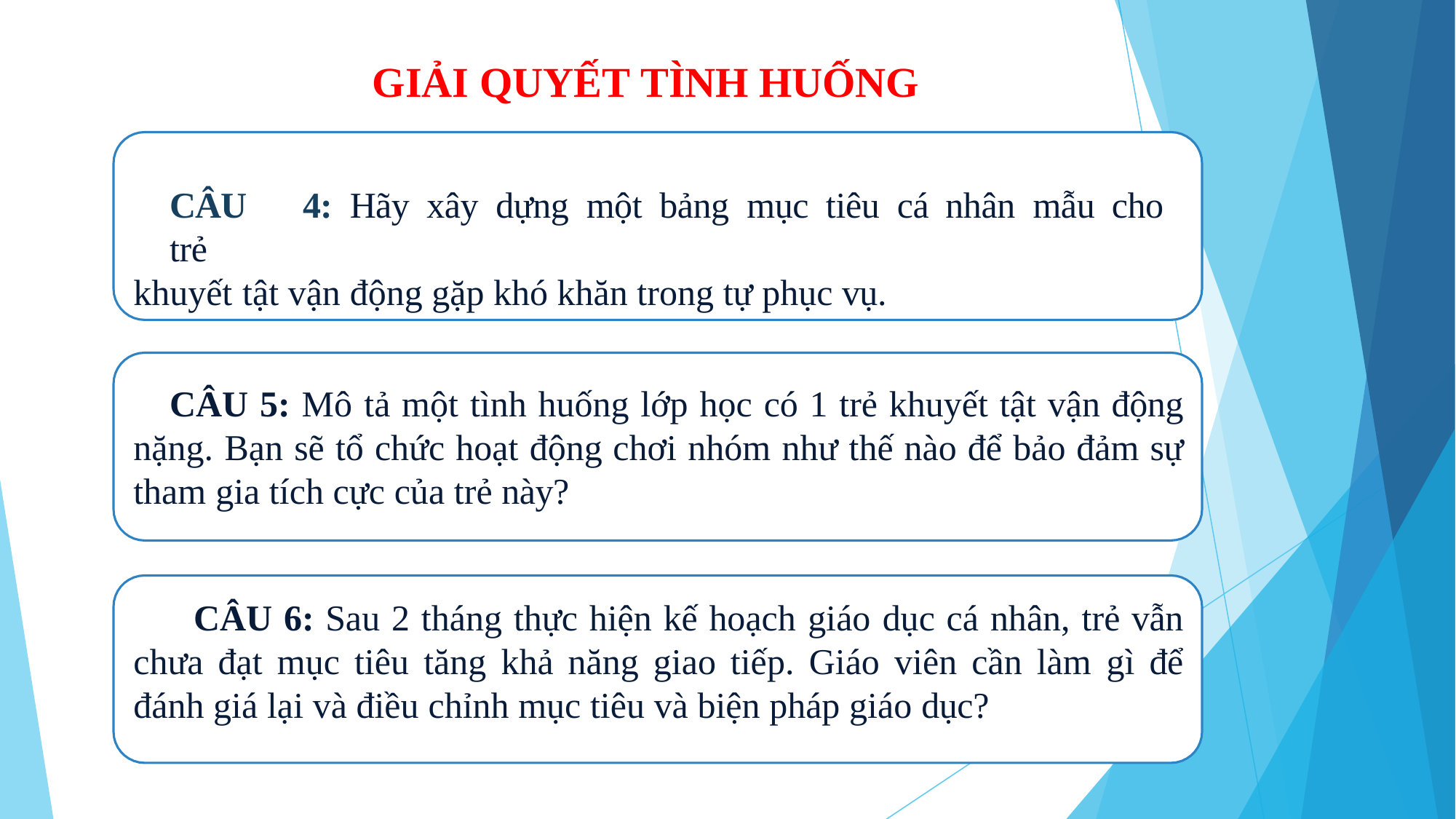

# GIẢI QUYẾT TÌNH HUỐNG

CÂU	4:	Hãy	xây	dựng	một	bảng	mục	tiêu	cá	nhân	mẫu	cho	trẻ
khuyết tật vận động gặp khó khăn trong tự phục vụ.

CÂU 5: Mô tả một tình huống lớp học có 1 trẻ khuyết tật vận động nặng. Bạn sẽ tổ chức hoạt động chơi nhóm như thế nào để bảo đảm sự tham gia tích cực của trẻ này?

CÂU 6: Sau 2 tháng thực hiện kế hoạch giáo dục cá nhân, trẻ vẫn chưa đạt mục tiêu tăng khả năng giao tiếp. Giáo viên cần làm gì để đánh giá lại và điều chỉnh mục tiêu và biện pháp giáo dục?